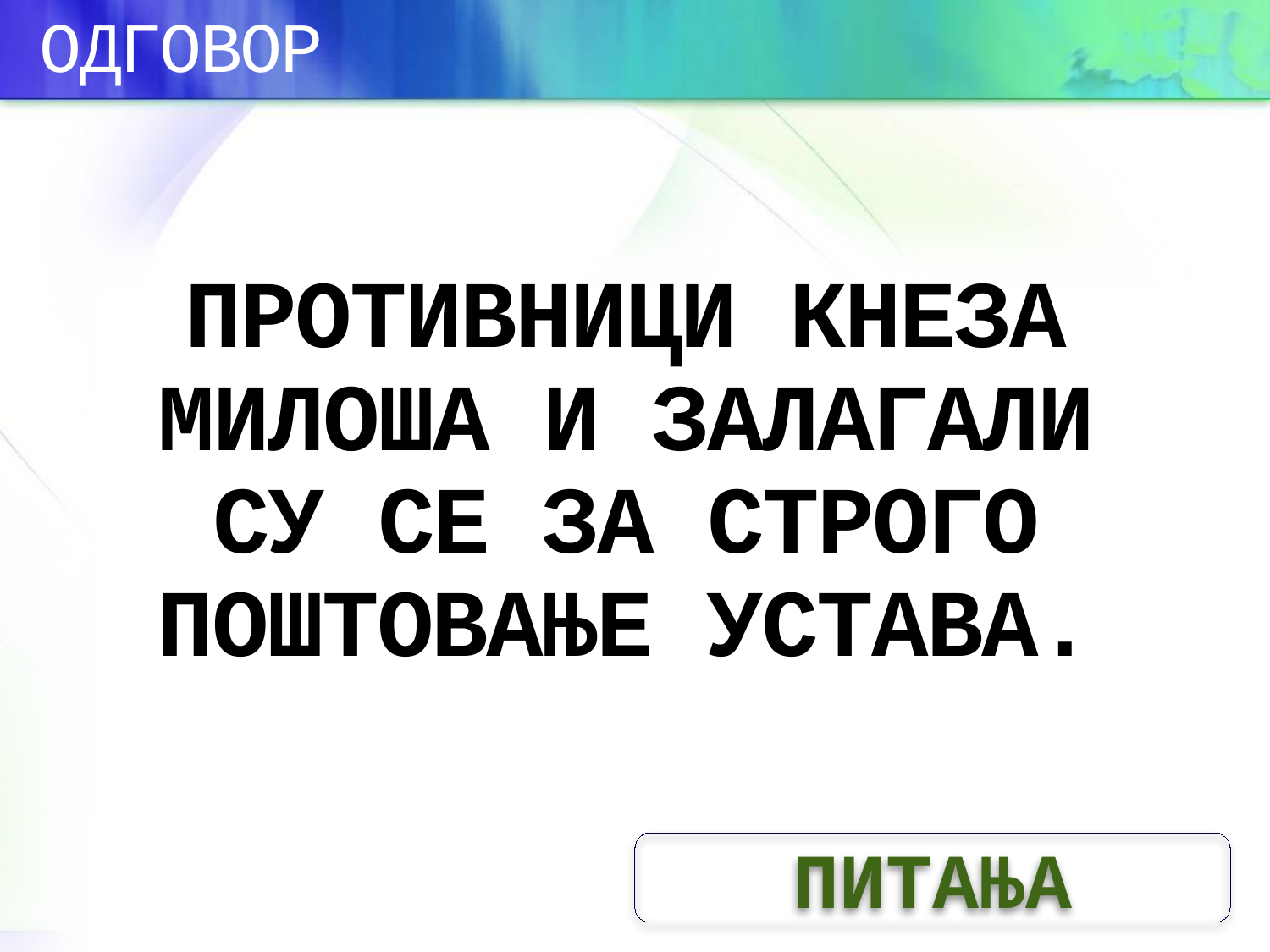

ОДГОВОР
# ПРОТИВНИЦИ КНЕЗА МИЛОША И ЗАЛАГАЛИ СУ СЕ ЗА СТРОГО ПОШТОВАЊЕ УСТАВА.
ПИТАЊА